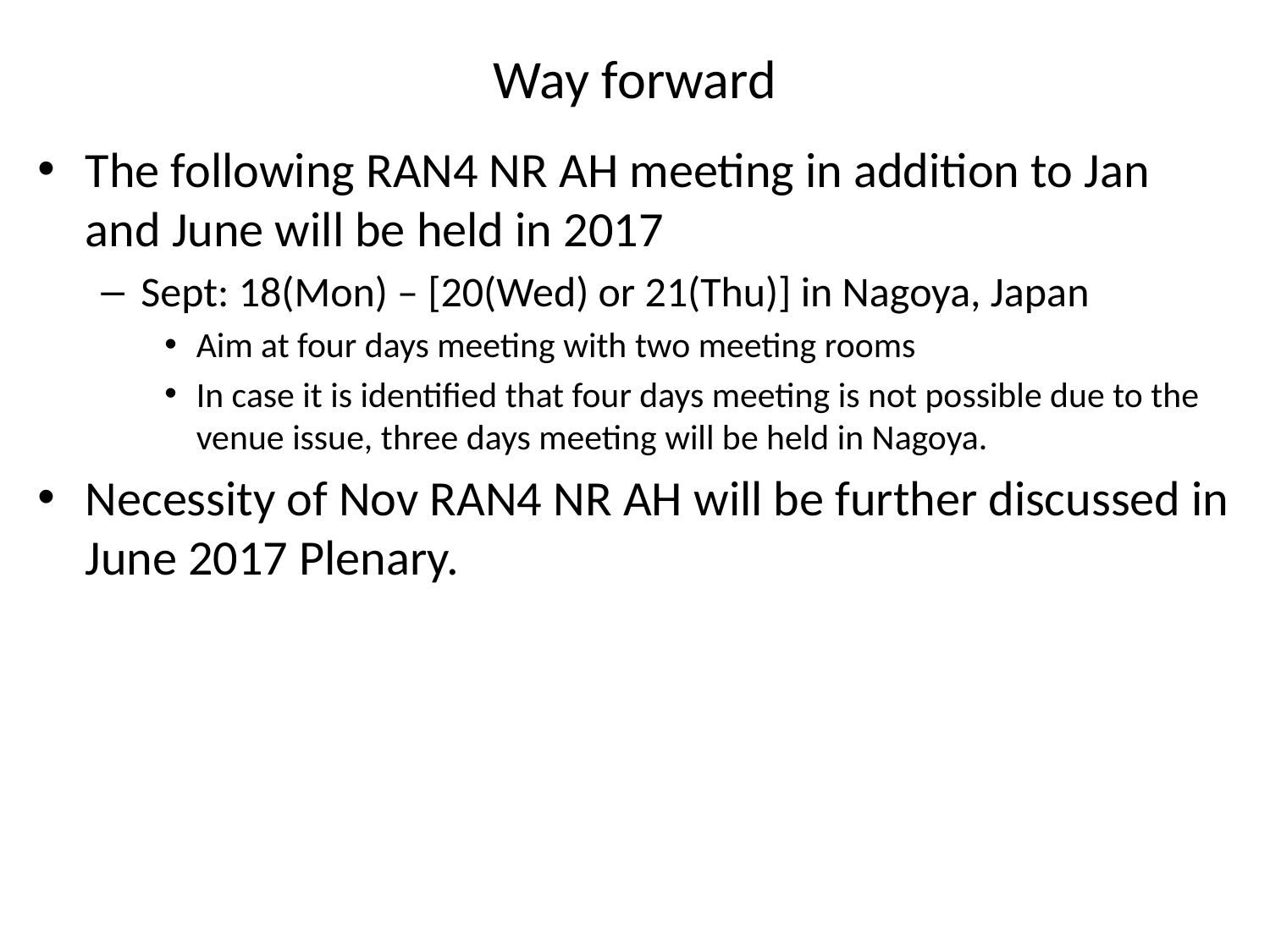

# Way forward
The following RAN4 NR AH meeting in addition to Jan and June will be held in 2017
Sept: 18(Mon) – [20(Wed) or 21(Thu)] in Nagoya, Japan
Aim at four days meeting with two meeting rooms
In case it is identified that four days meeting is not possible due to the venue issue, three days meeting will be held in Nagoya.
Necessity of Nov RAN4 NR AH will be further discussed in June 2017 Plenary.